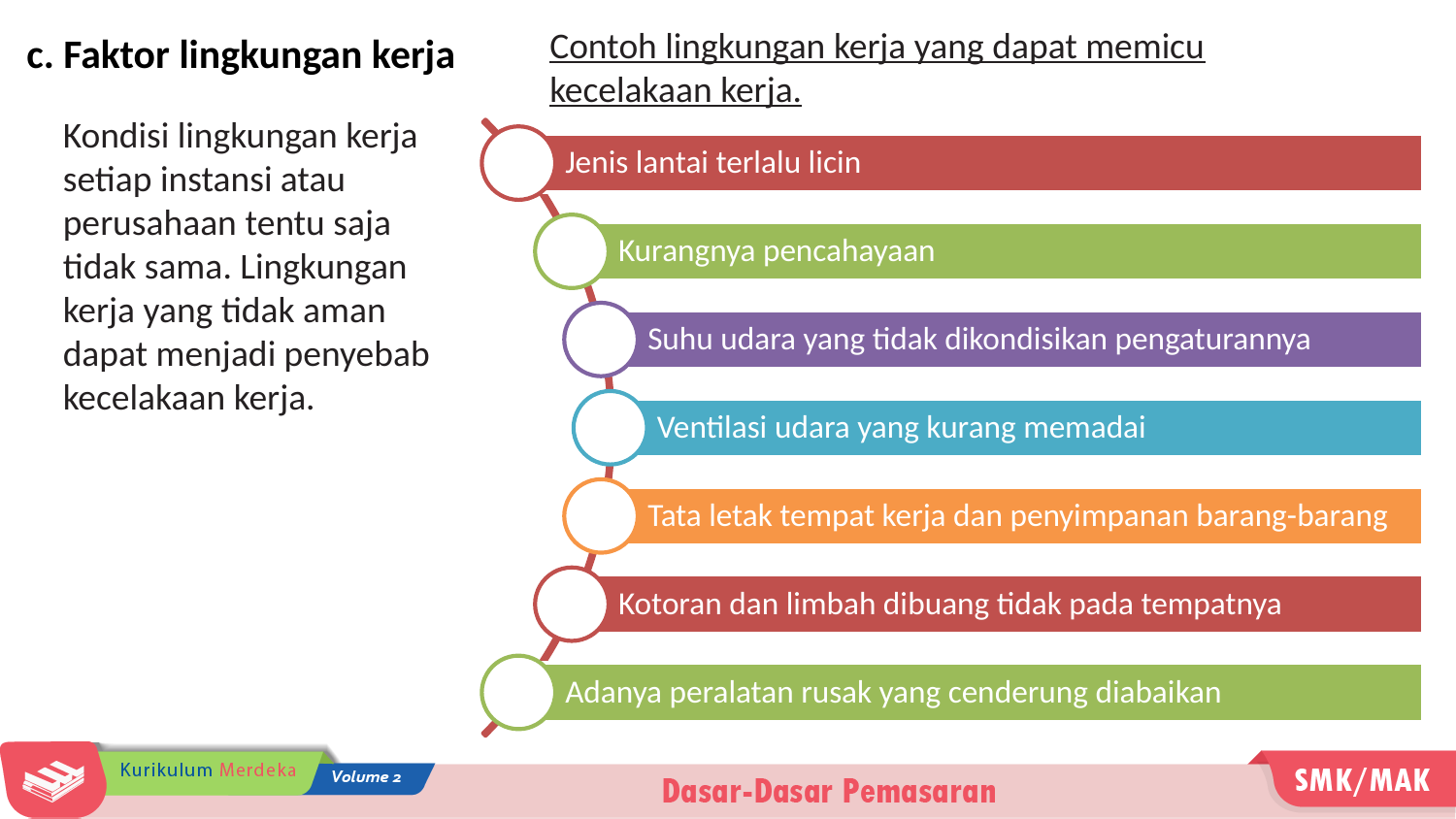

Contoh lingkungan kerja yang dapat memicu kecelakaan kerja.
c. Faktor lingkungan kerja
Kondisi lingkungan kerja setiap instansi atau perusahaan tentu saja tidak sama. Lingkungan kerja yang tidak aman dapat menjadi penyebab kecelakaan kerja.
Jenis lantai terlalu licin
Kurangnya pencahayaan
Suhu udara yang tidak dikondisikan pengaturannya
Ventilasi udara yang kurang memadai
Tata letak tempat kerja dan penyimpanan barang-barang
Kotoran dan limbah dibuang tidak pada tempatnya
Adanya peralatan rusak yang cenderung diabaikan